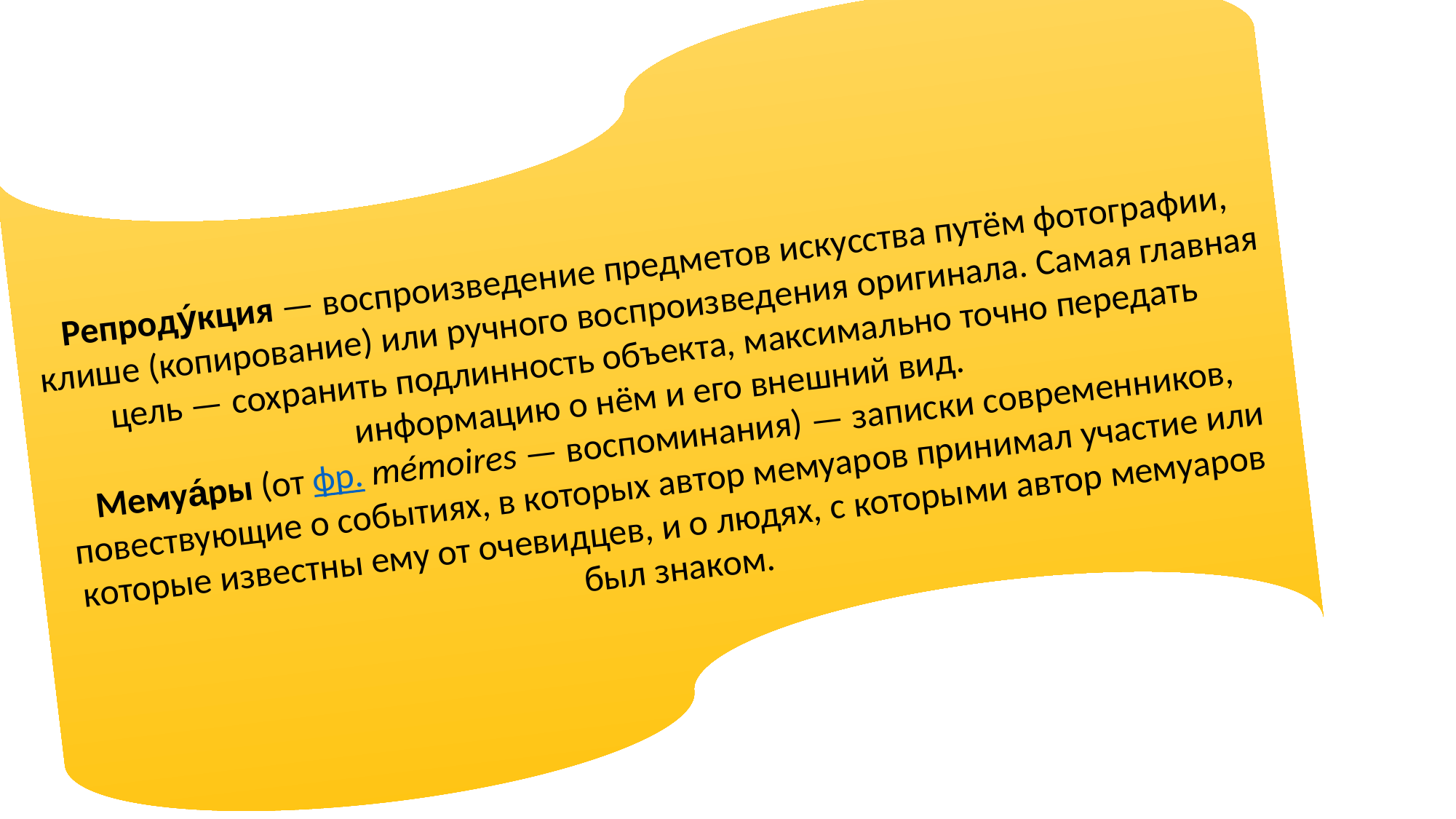

Репроду́кция — воспроизведение предметов искусства путём фотографии, клише (копирование) или ручного воспроизведения оригинала. Самая главная цель — сохранить подлинность объекта, максимально точно передать информацию о нём и его внешний вид.
Мемуа́ры (от фр. mémoires — воспоминания) — записки современников, повествующие о событиях, в которых автор мемуаров принимал участие или которые известны ему от очевидцев, и о людях, с которыми автор мемуаров был знаком.